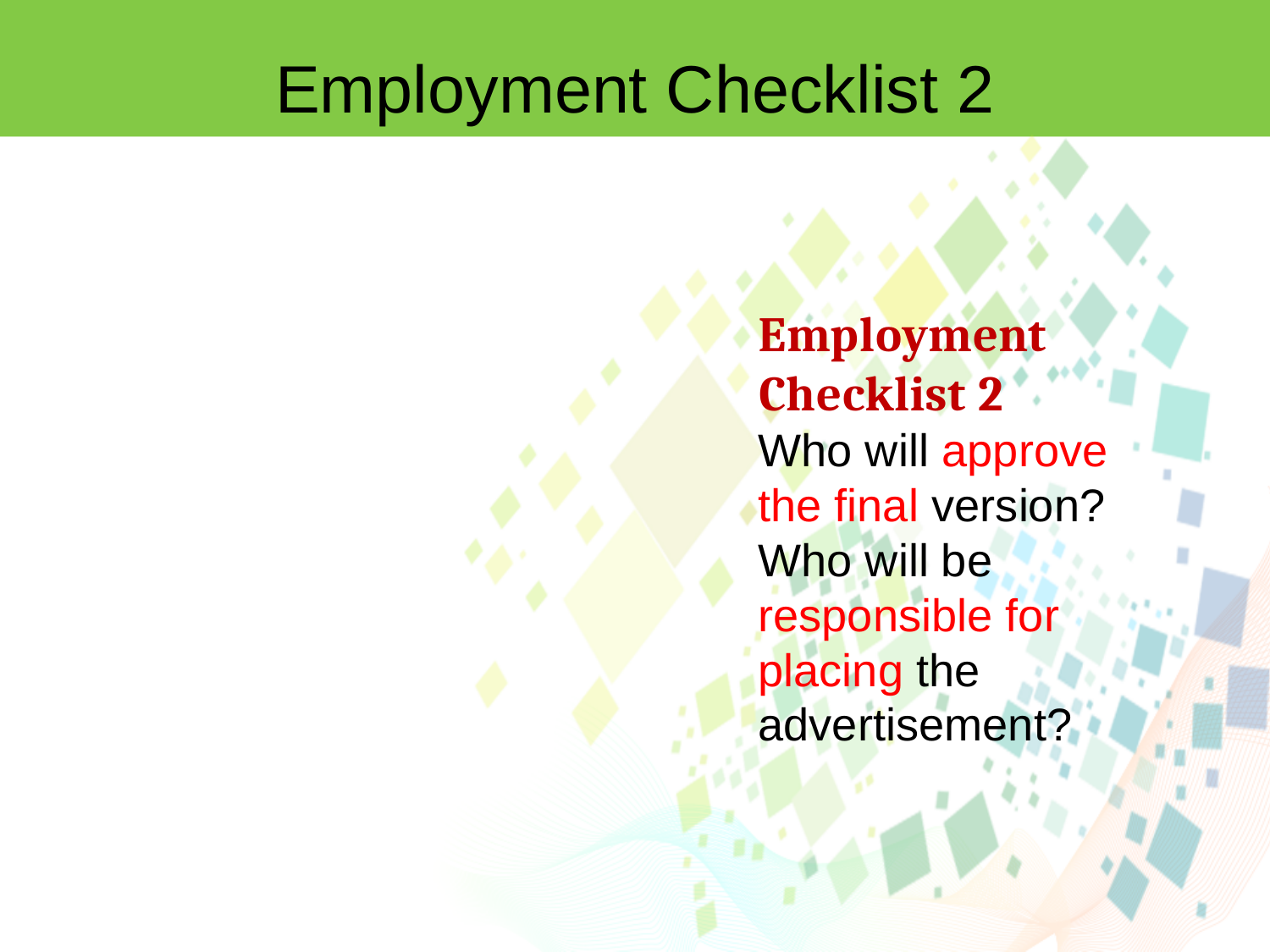

Employment Checklist 2

Employment Checklist 2
Who will approve the final version?
Who will be responsible for placing the advertisement?